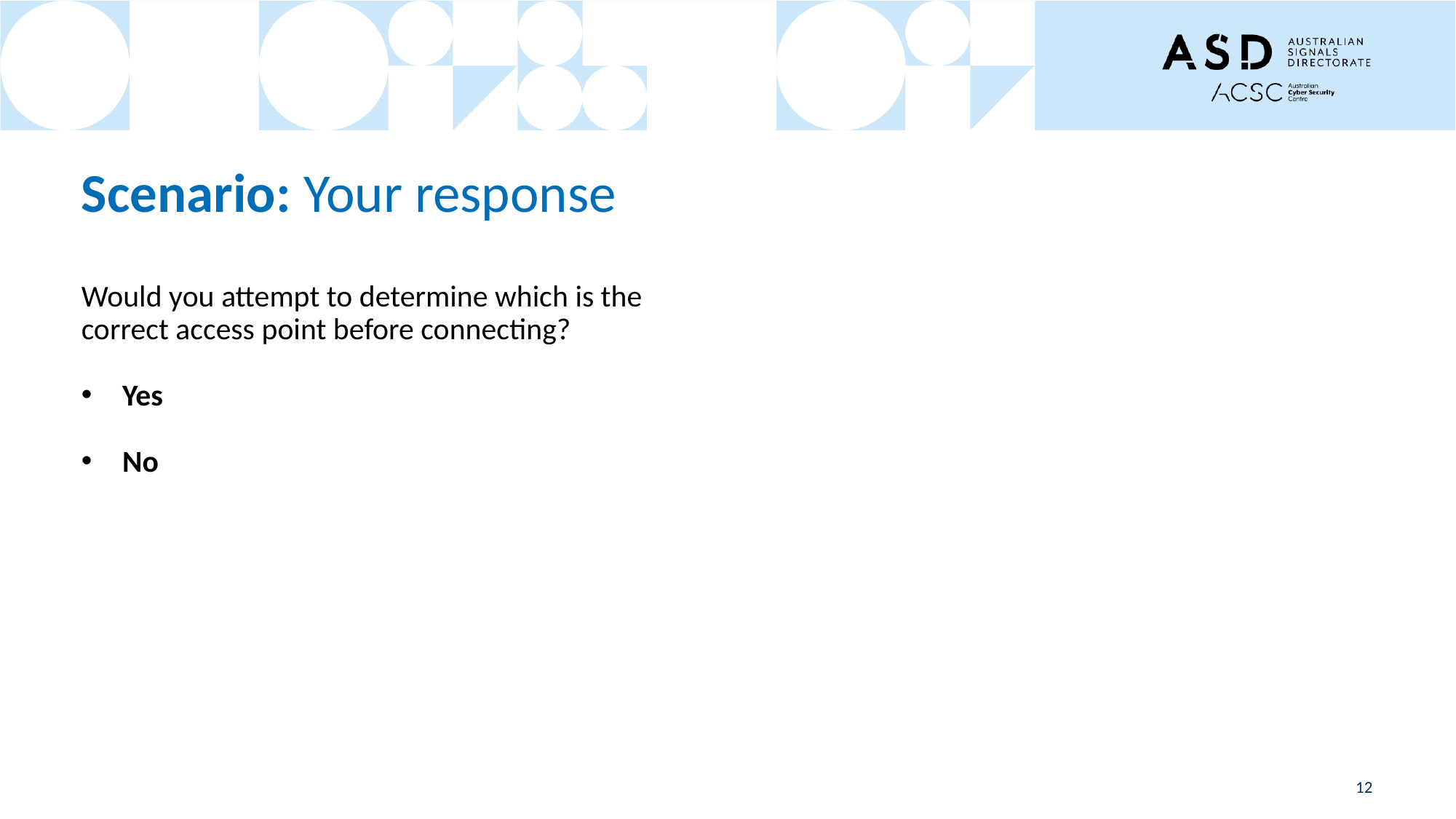

# Scenario: Your response
Would you attempt to determine which is the correct access point before connecting?
Yes
No

12